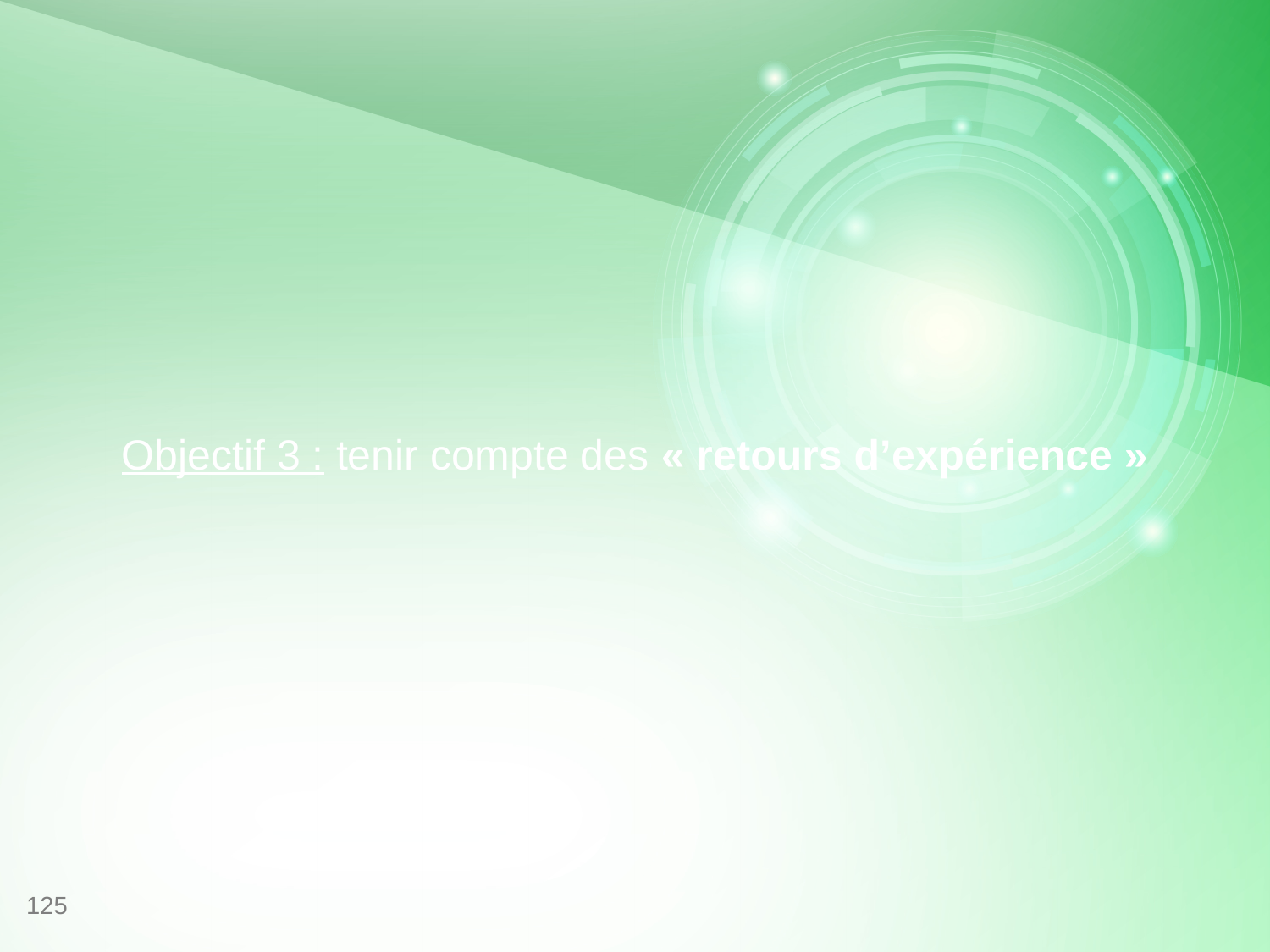

# Objectif 3 : tenir compte des « retours d’expérience »
125